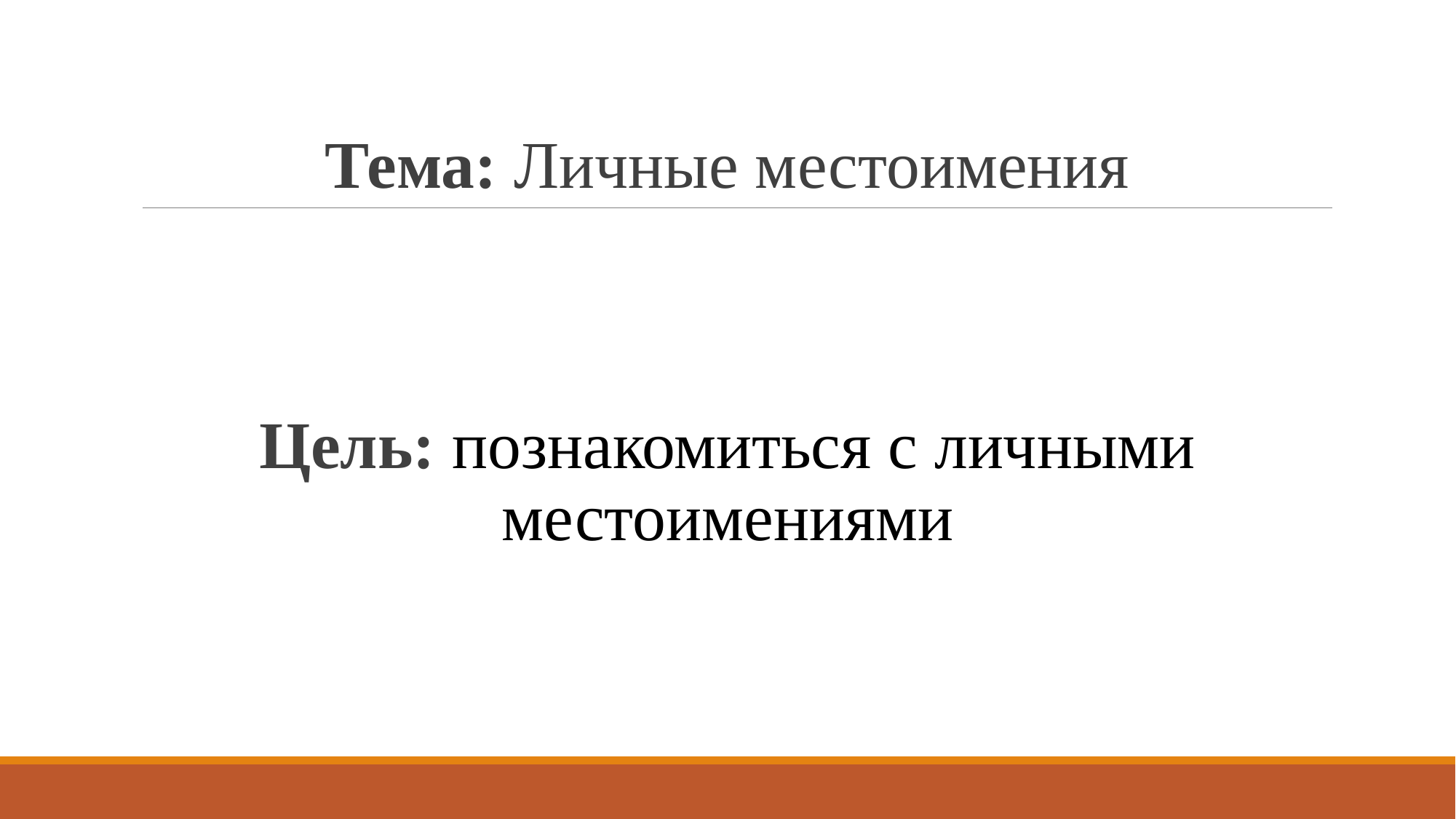

Тема: Личные местоимения

Цель: познакомиться с личными местоимениями